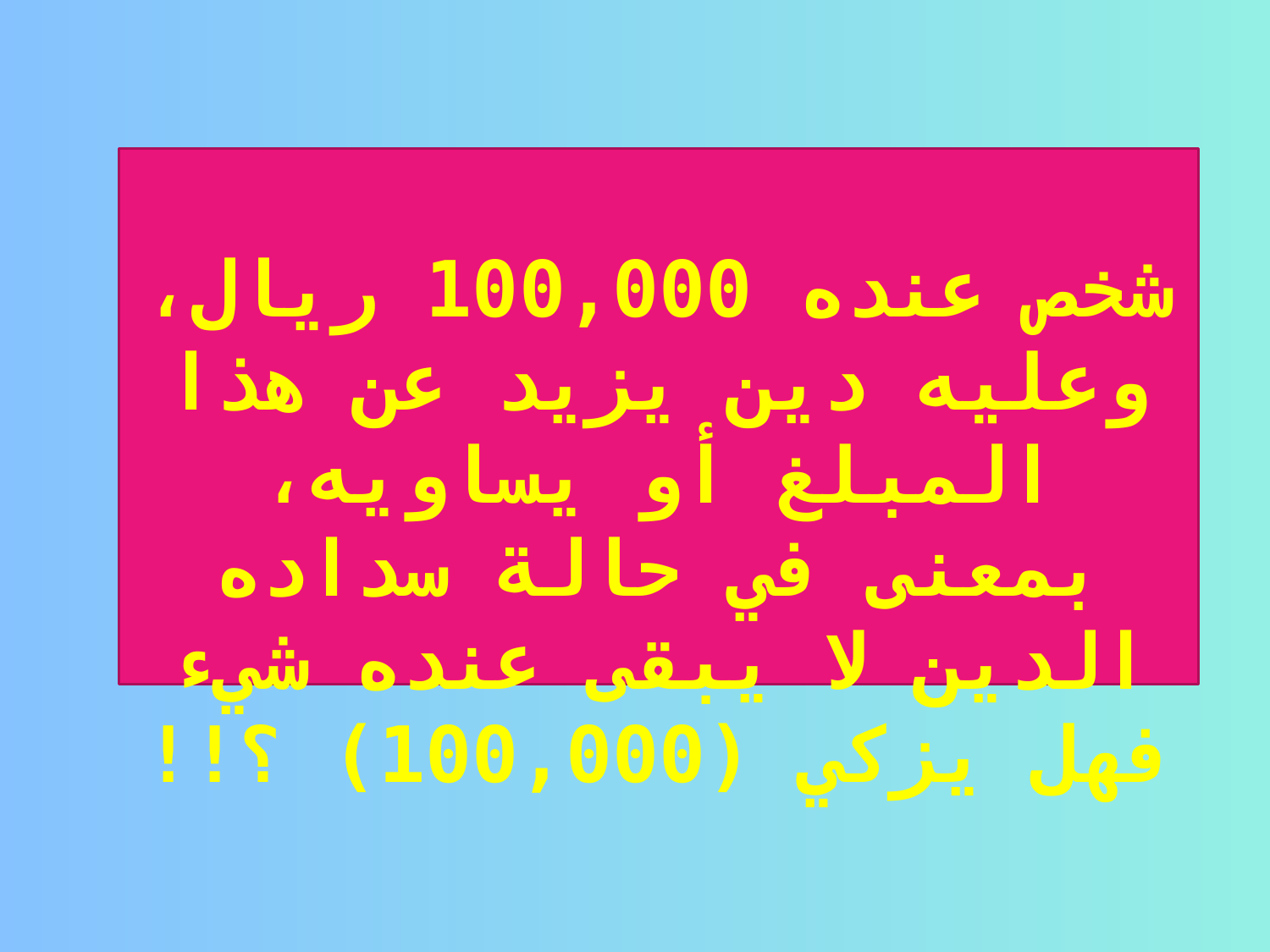

# شخص عنده 100,000 ريال، وعليه دين يزيد عن هذا المبلغ أو يساويه، بمعنى في حالة سداده الدين لا يبقى عنده شيء فهل يزكي (100,000) ؟!!